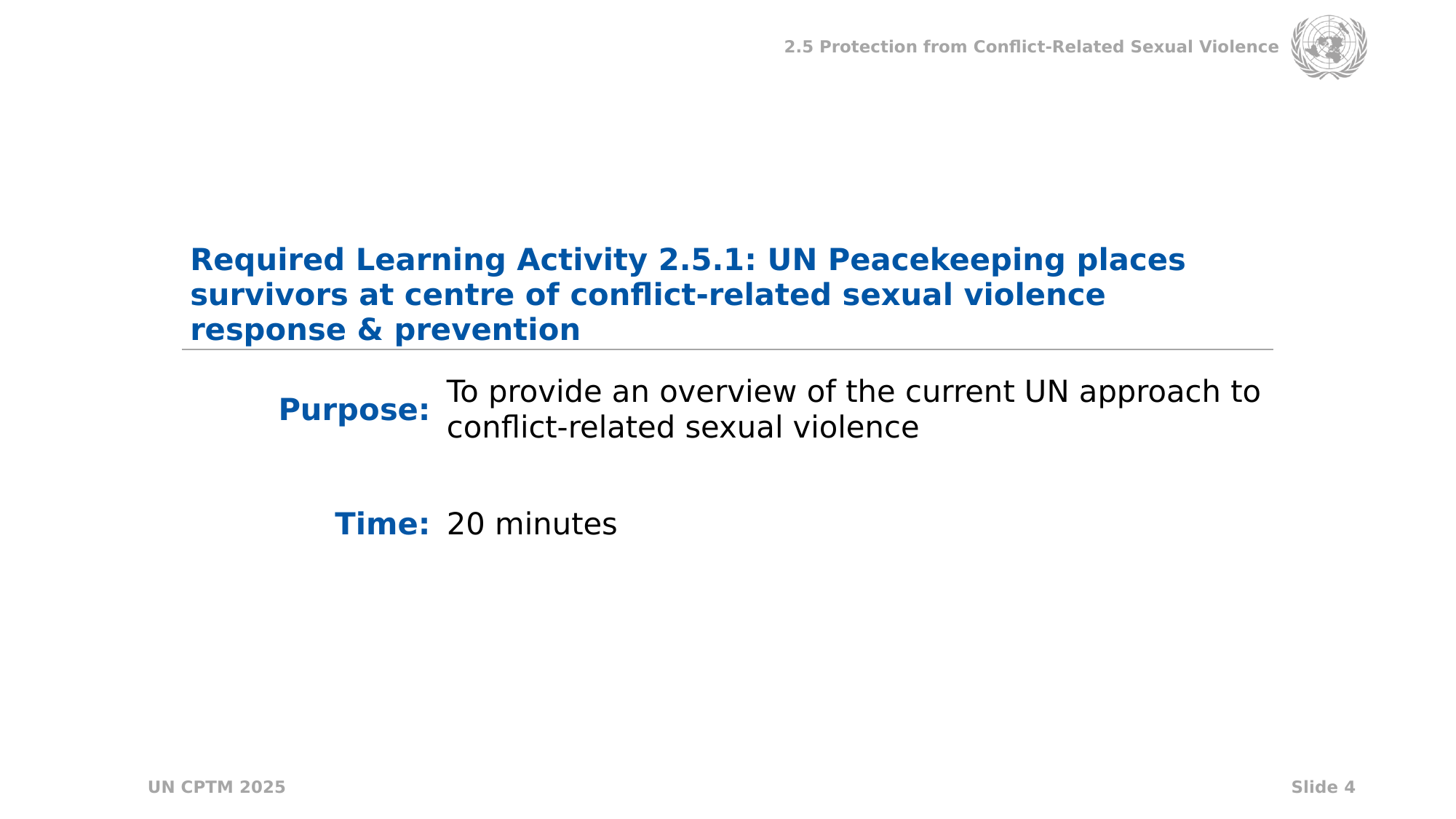

| Required Learning Activity 2.5.1: UN Peacekeeping places survivors at centre of conflict-related sexual violence response & prevention |  |
| --- | --- |
| Purpose: | To provide an overview of the current UN approach to conflict-related sexual violence |
| Time: | 20 minutes |